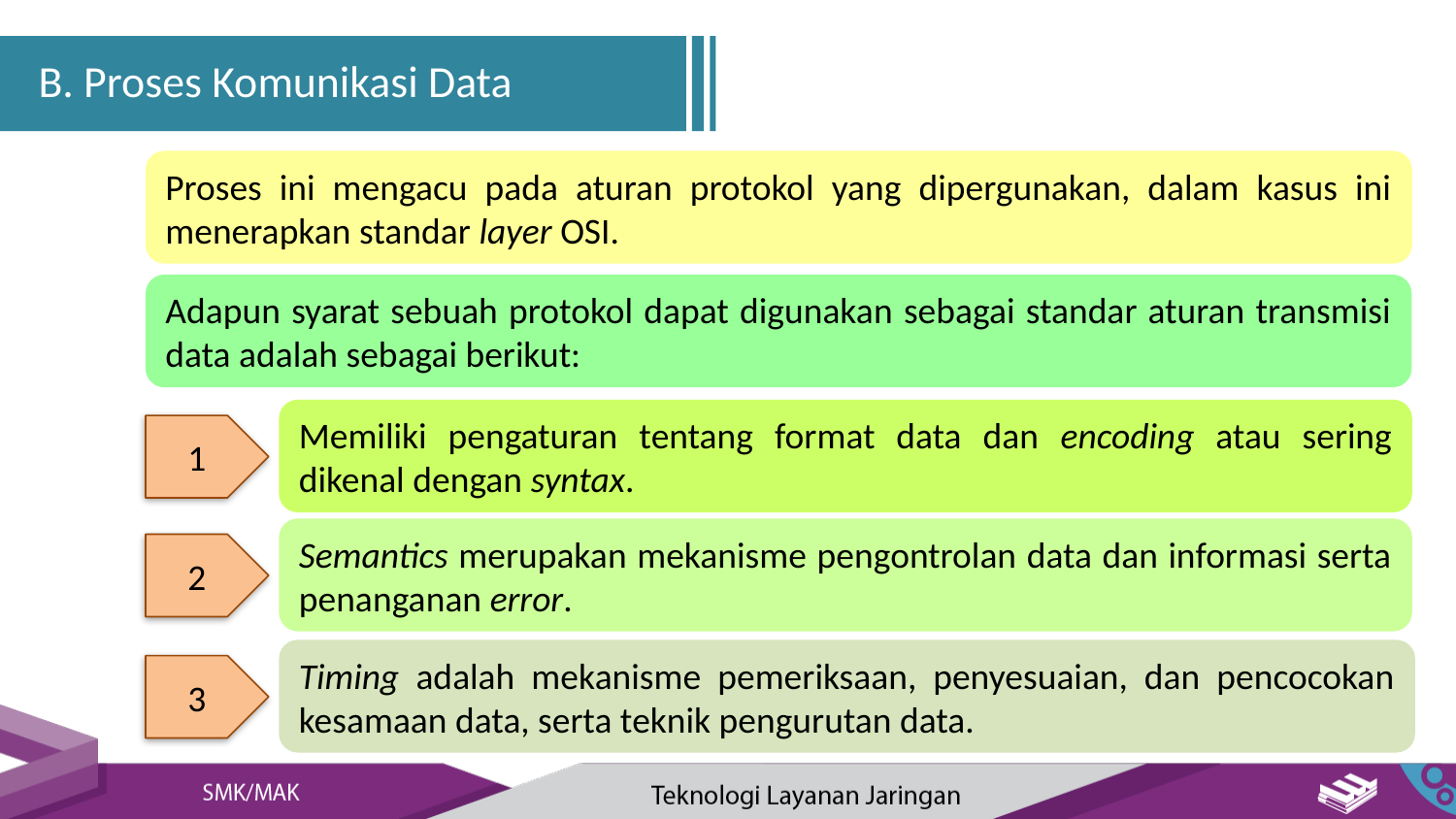

B. Proses Komunikasi Data
Proses ini mengacu pada aturan protokol yang dipergunakan, dalam kasus ini menerapkan standar layer OSI.
Adapun syarat sebuah protokol dapat digunakan sebagai standar aturan transmisi data adalah sebagai berikut:
Memiliki pengaturan tentang format data dan encoding atau sering dikenal dengan syntax.
1
Semantics merupakan mekanisme pengontrolan data dan informasi serta penanganan error.
2
Timing adalah mekanisme pemeriksaan, penyesuaian, dan pencocokan kesamaan data, serta teknik pengurutan data.
3